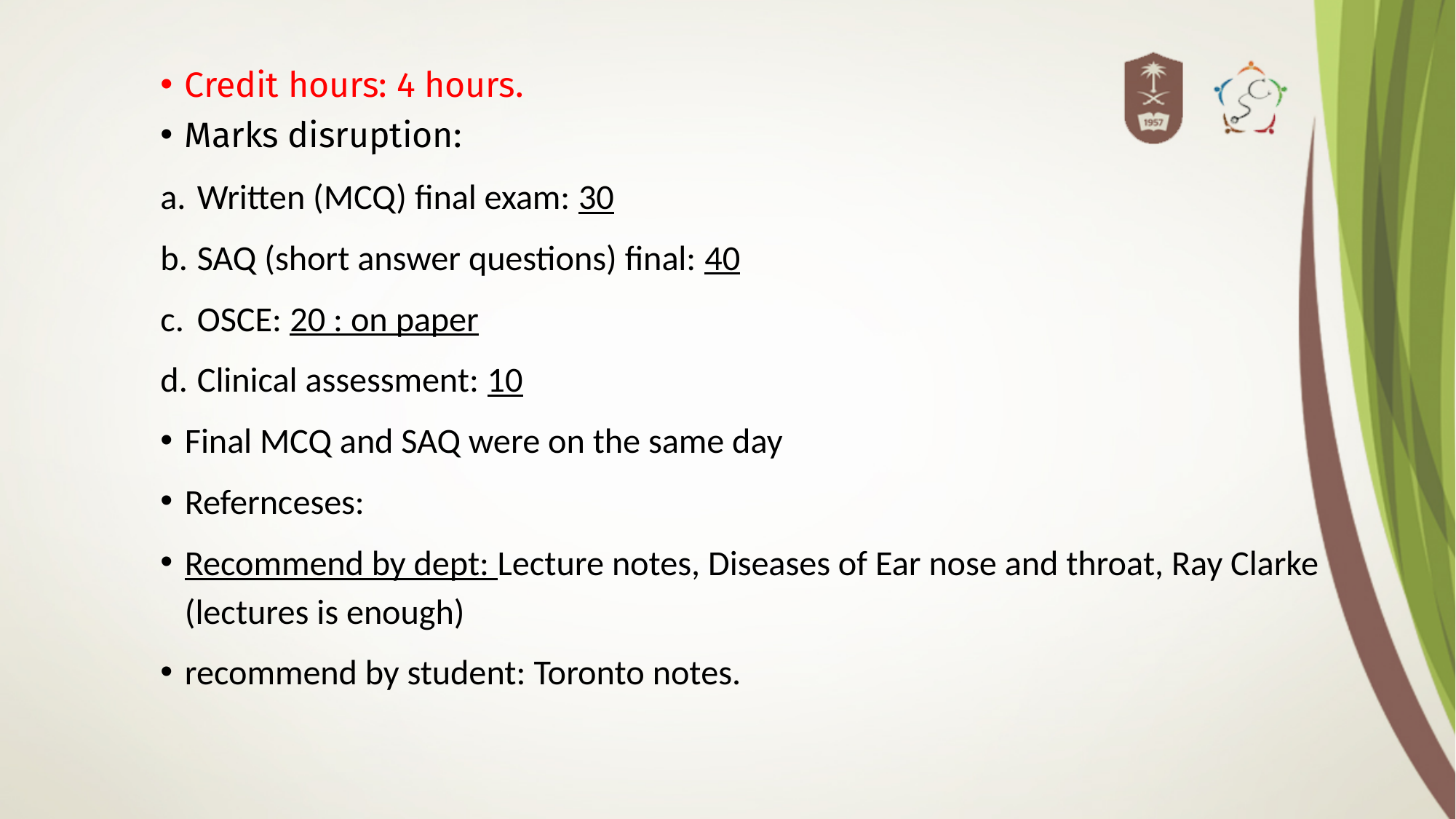

Credit hours: 4 hours.
Marks disruption:
Written (MCQ) final exam: 30
SAQ (short answer questions) final: 40
OSCE: 20 : on paper
Clinical assessment: 10
Final MCQ and SAQ were on the same day
Refernceses:
Recommend by dept: Lecture notes, Diseases of Ear nose and throat, Ray Clarke (lectures is enough)
recommend by student: Toronto notes.